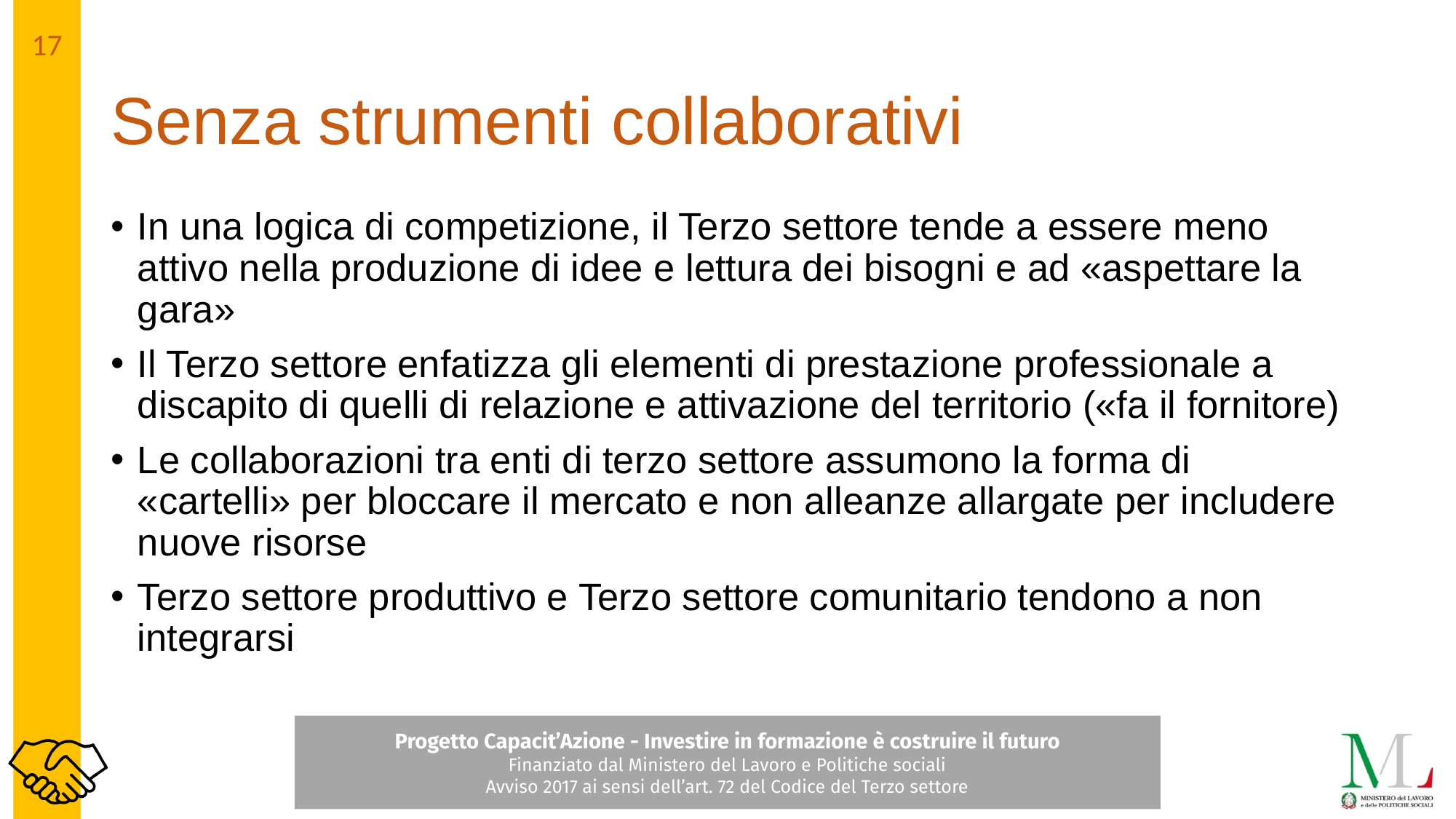

# Senza strumenti collaborativi
In una logica di competizione, il Terzo settore tende a essere meno attivo nella produzione di idee e lettura dei bisogni e ad «aspettare la gara»
Il Terzo settore enfatizza gli elementi di prestazione professionale a discapito di quelli di relazione e attivazione del territorio («fa il fornitore)
Le collaborazioni tra enti di terzo settore assumono la forma di «cartelli» per bloccare il mercato e non alleanze allargate per includere nuove risorse
Terzo settore produttivo e Terzo settore comunitario tendono a non integrarsi
17